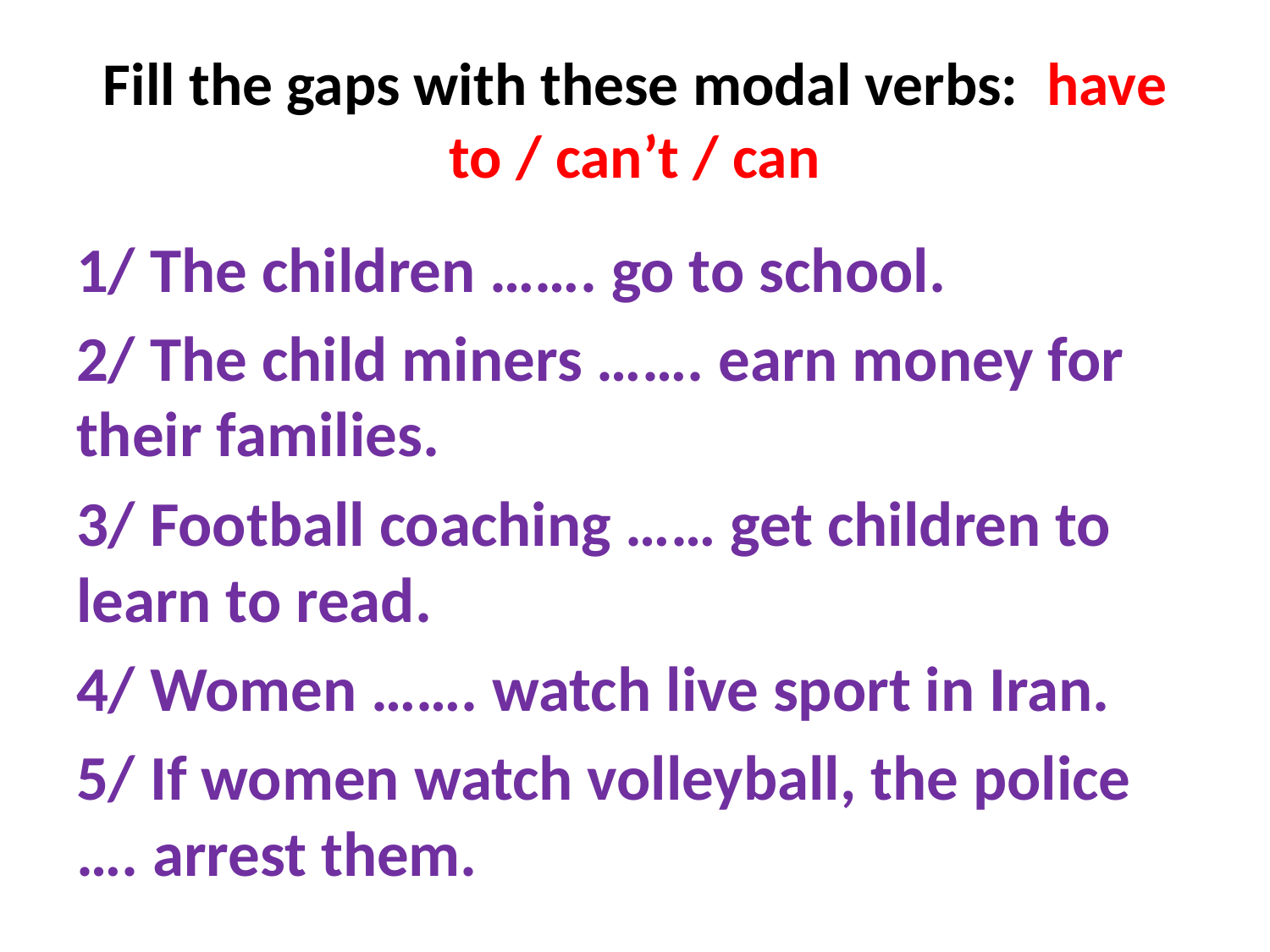

# Fill the gaps with these modal verbs:  have to / can’t / can
1/ The children ……. go to school.
2/ The child miners ……. earn money for their families.
3/ Football coaching …… get children to learn to read.
4/ Women ……. watch live sport in Iran.
5/ If women watch volleyball, the police …. arrest them.